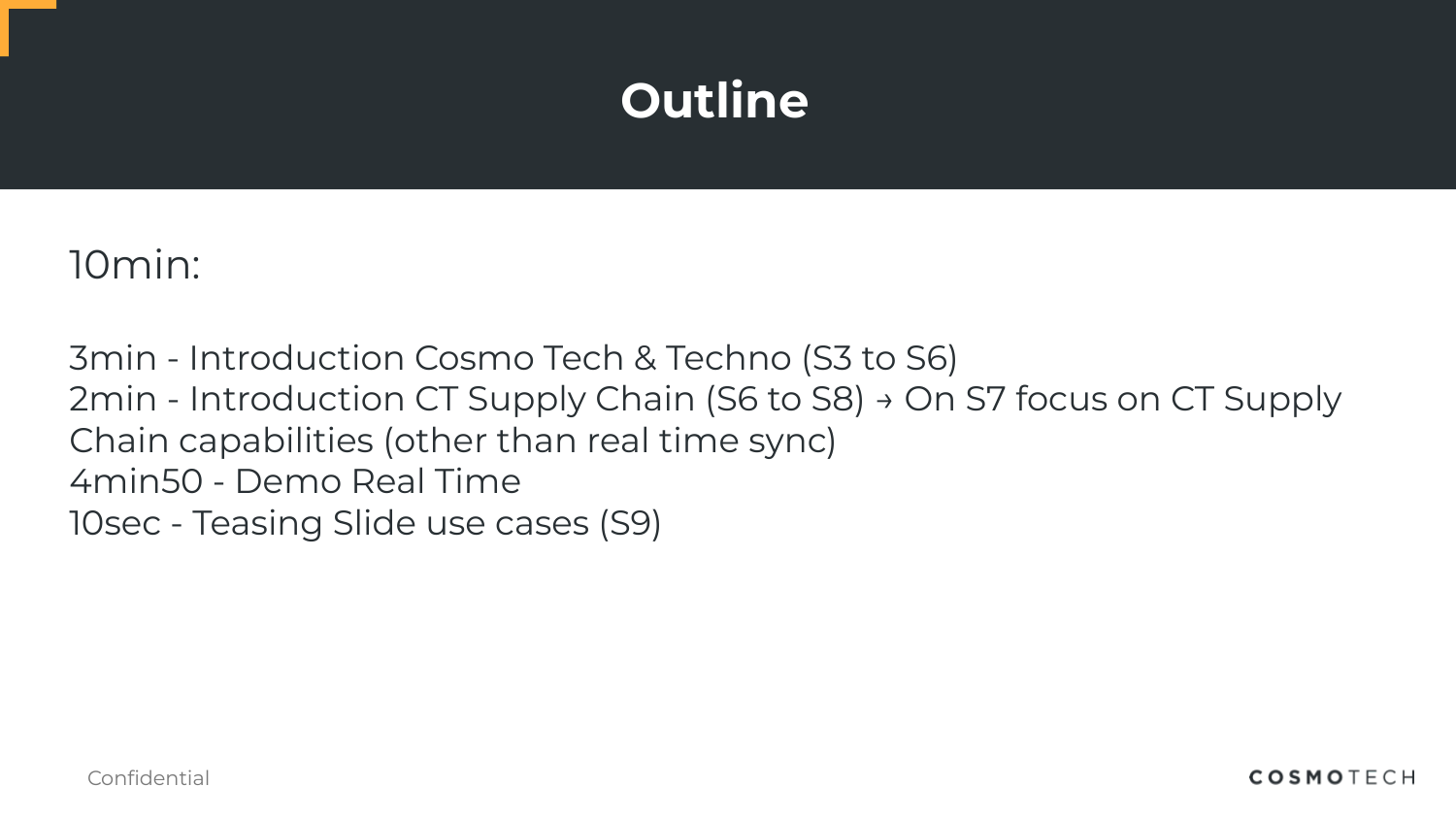

# Outline
10min:

3min - Introduction Cosmo Tech & Techno (S3 to S6)
2min - Introduction CT Supply Chain (S6 to S8) → On S7 focus on CT Supply Chain capabilities (other than real time sync)
4min50 - Demo Real Time
10sec - Teasing Slide use cases (S9)